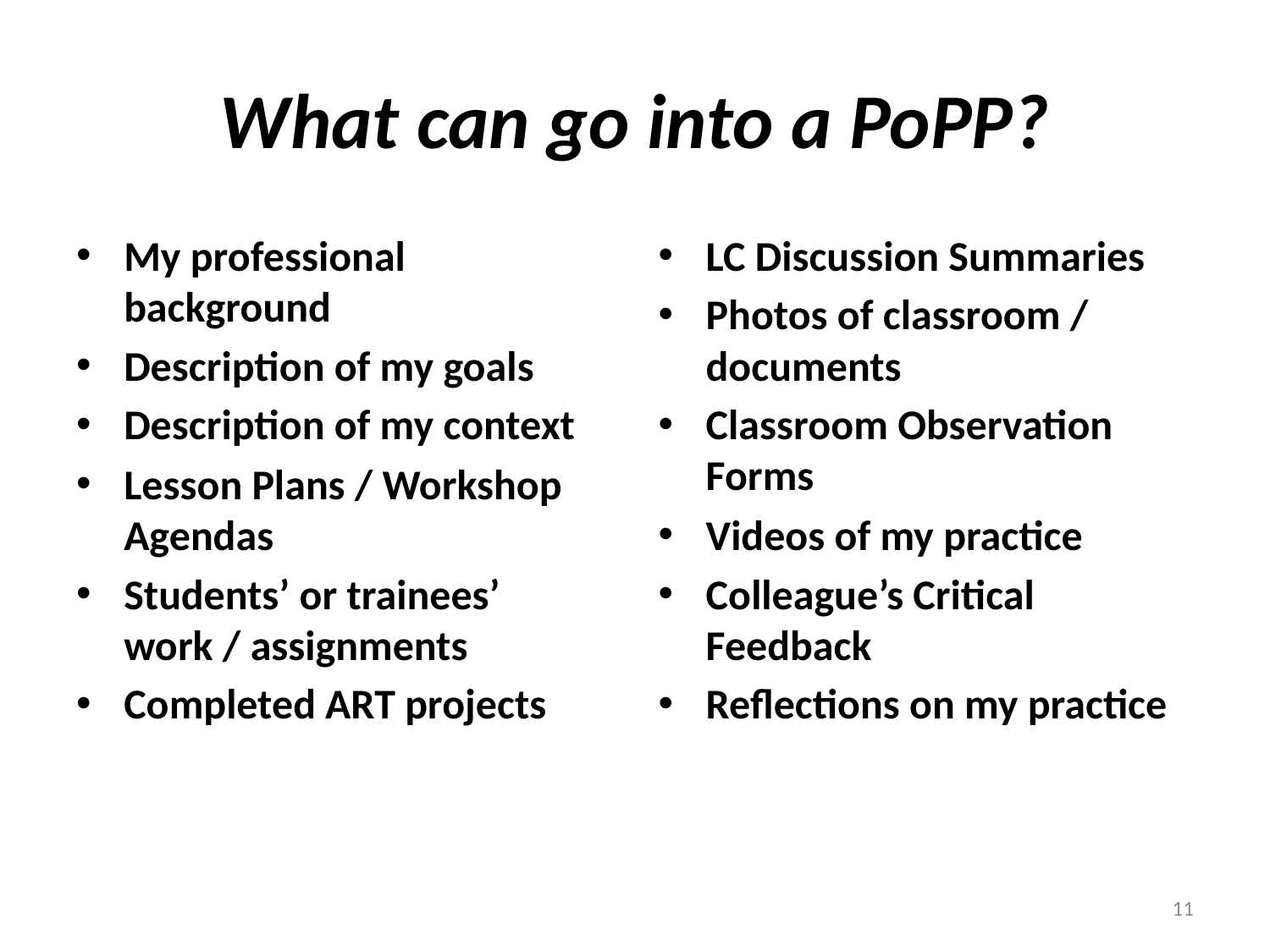

# What can go into a PoPP?
My professional background
Description of my goals
Description of my context
Lesson Plans / Workshop Agendas
Students’ or trainees’ work / assignments
Completed ART projects
LC Discussion Summaries
Photos of classroom / documents
Classroom Observation Forms
Videos of my practice
Colleague’s Critical Feedback
Reflections on my practice

11